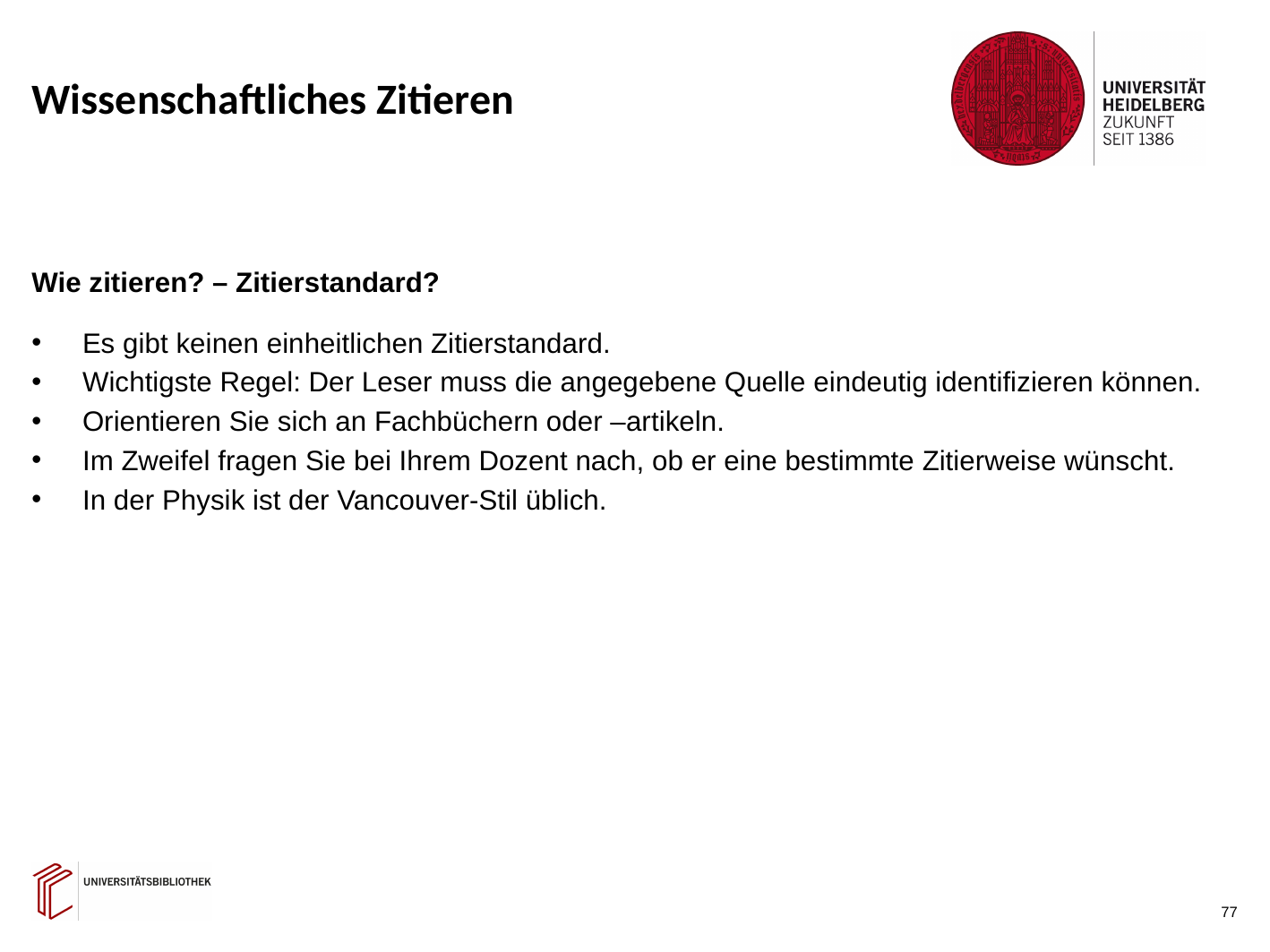

# Wissenschaftliches Zitieren
Wie zitieren? – Zitierstandard?
Es gibt keinen einheitlichen Zitierstandard.
Wichtigste Regel: Der Leser muss die angegebene Quelle eindeutig identifizieren können.
Orientieren Sie sich an Fachbüchern oder –artikeln.
Im Zweifel fragen Sie bei Ihrem Dozent nach, ob er eine bestimmte Zitierweise wünscht.
In der Physik ist der Vancouver-Stil üblich.
77